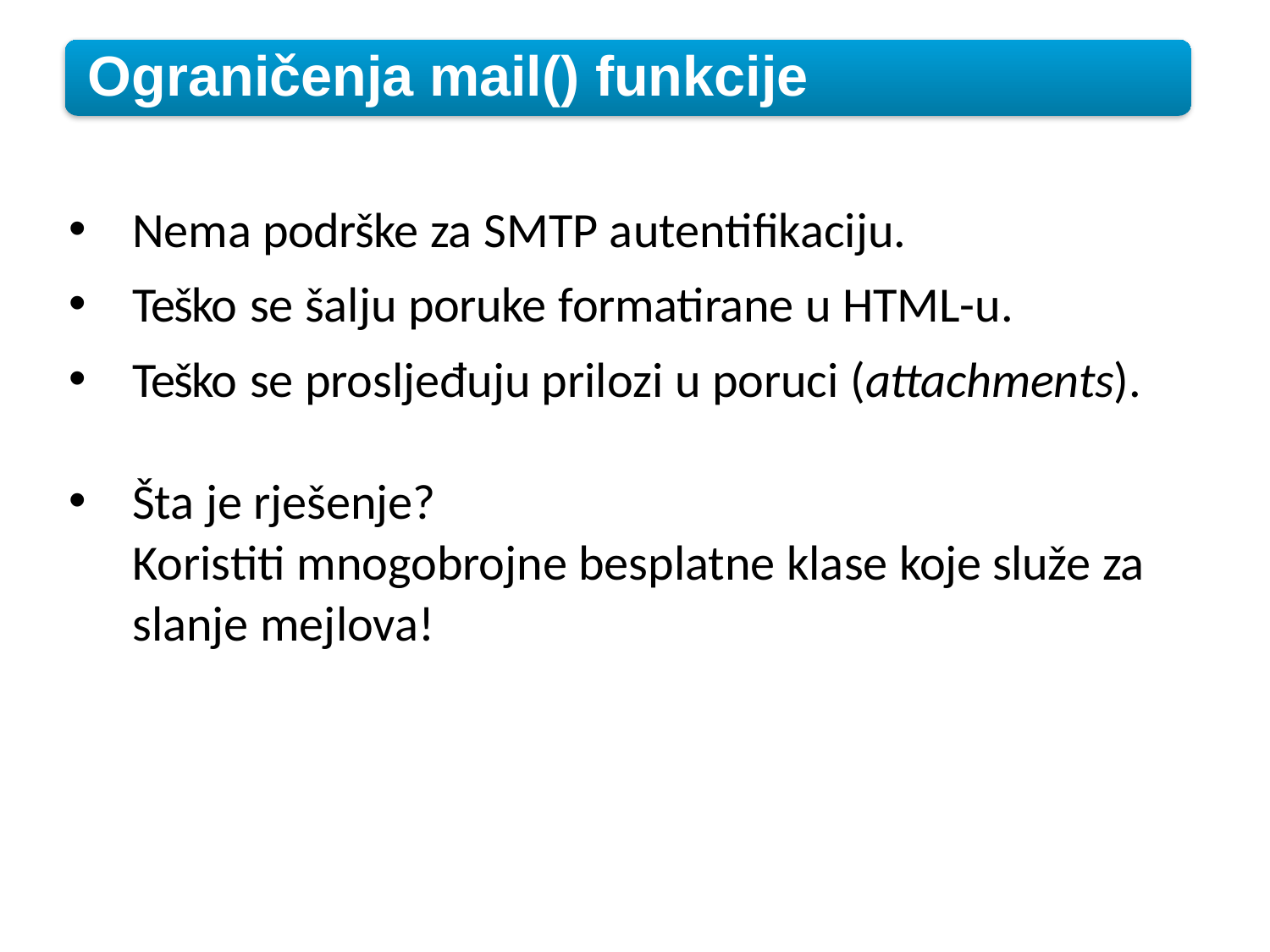

Ograničenja mail() funkcije
Nema podrške za SMTP autentifikaciju.
Teško se šalju poruke formatirane u HTML-u.
Teško se prosljeđuju prilozi u poruci (attachments).

Šta je rješenje?
Koristiti mnogobrojne besplatne klase koje služe za slanje mejlova!